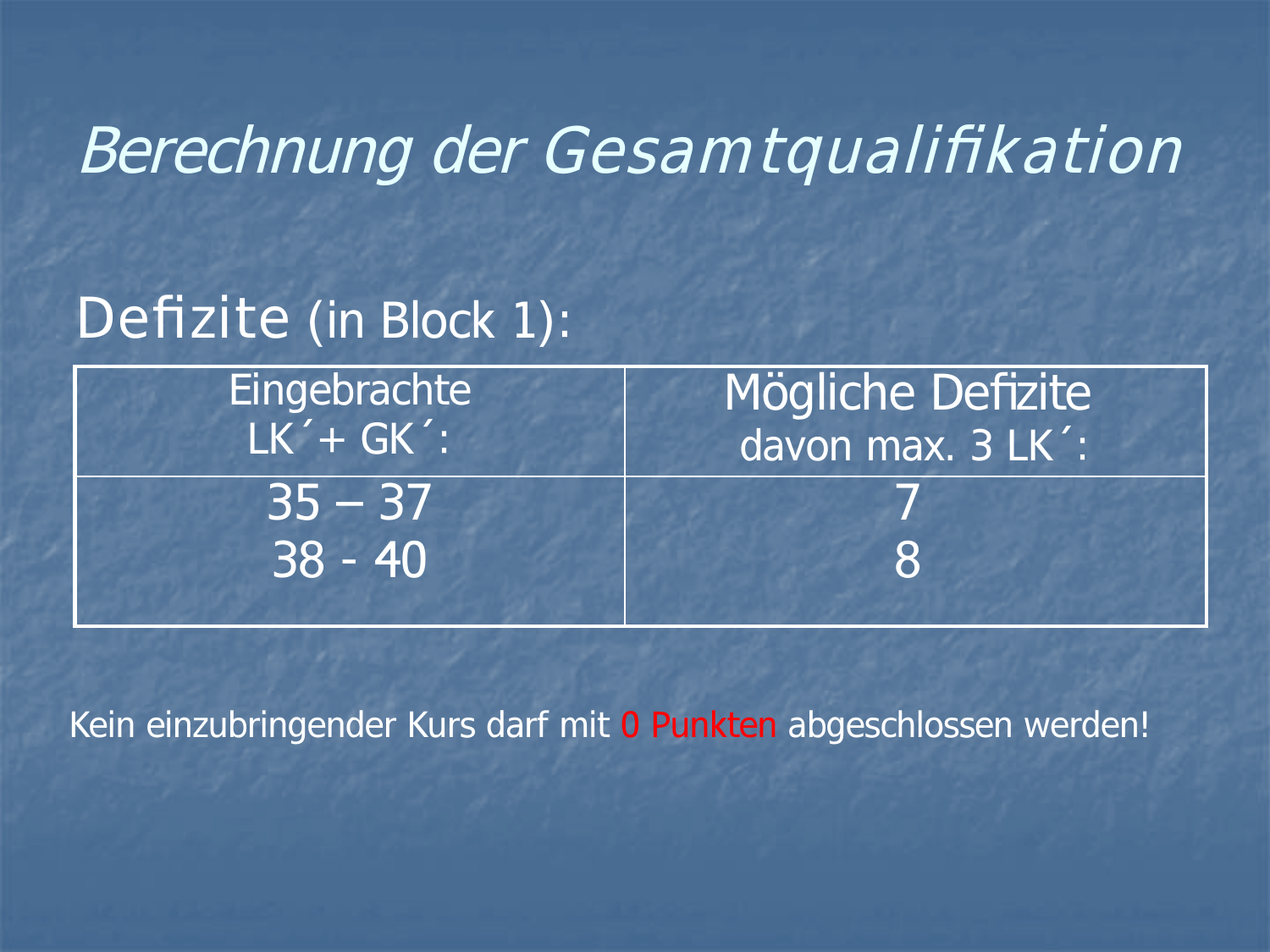

# Berechnung der Gesamtqualifikation
Defizite (in Block 1):

| Eingebrachte LK´+ GK´: | Mögliche Defizite davon max. 3 LK´: |
| --- | --- |
| 35 – 37 38 - 40 | 7 8 |
  Kein einzubringender Kurs darf mit 0 Punkten abgeschlossen werden!